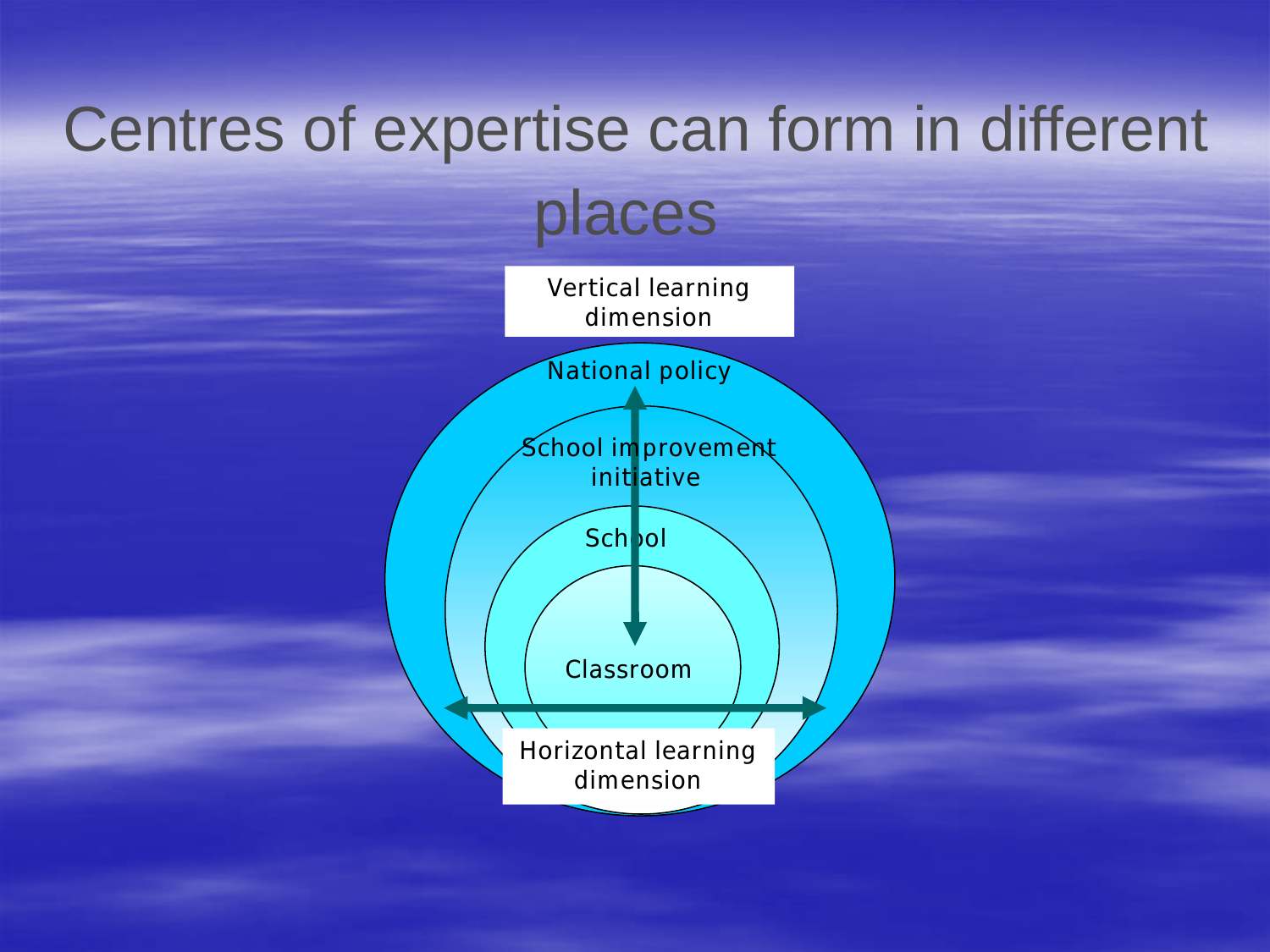

# Centres of expertise can form in different places
Vertical learning dimension

National policy

School improvement initiative

School

Classroom

Horizontal learning dimension